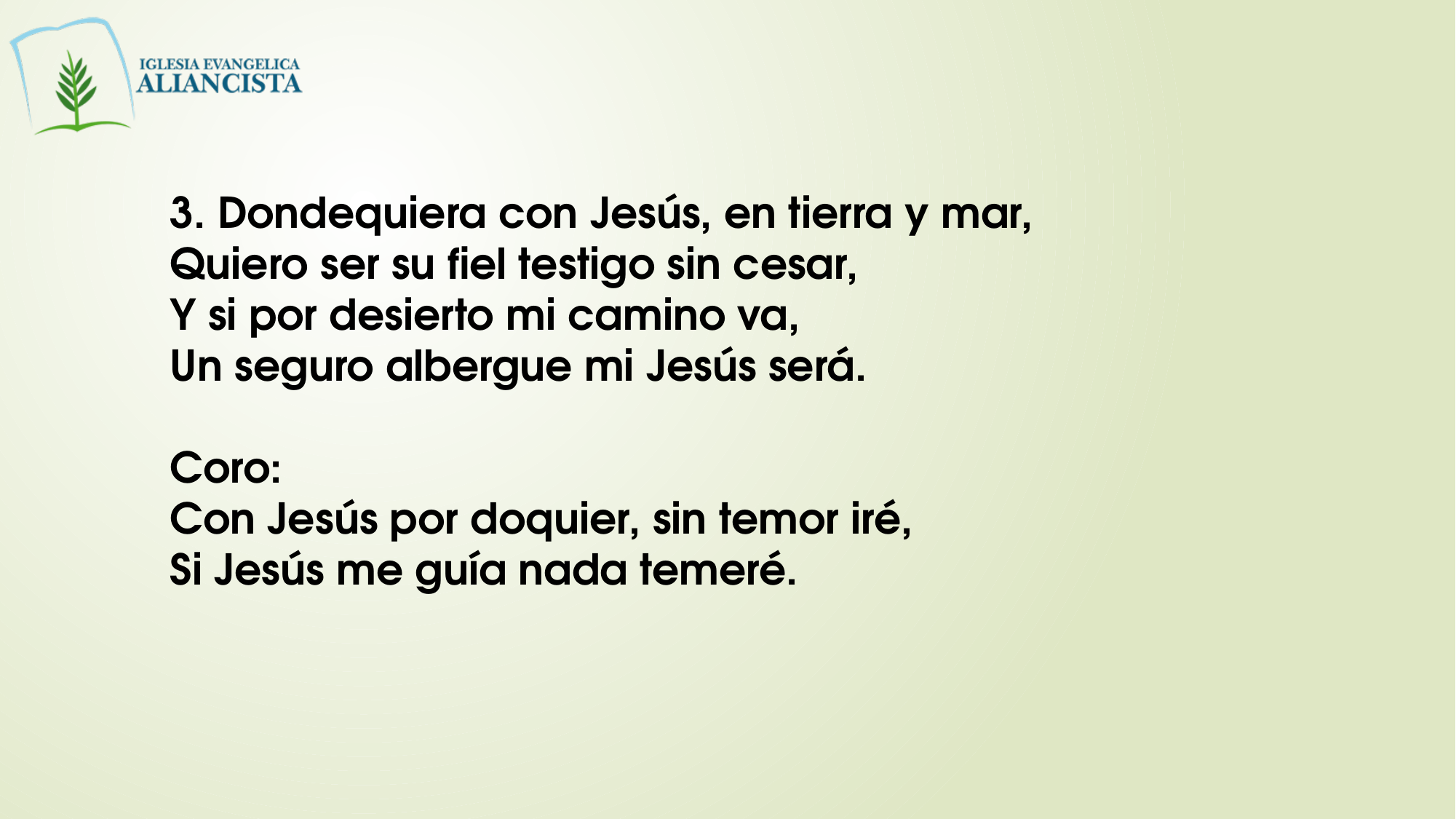

3. Dondequiera con Jesús, en tierra y mar,
Quiero ser su fiel testigo sin cesar,
Y si por desierto mi camino va,
Un seguro albergue mi Jesús será.

Coro:
Con Jesús por doquier, sin temor iré,
Si Jesús me guía nada temeré.